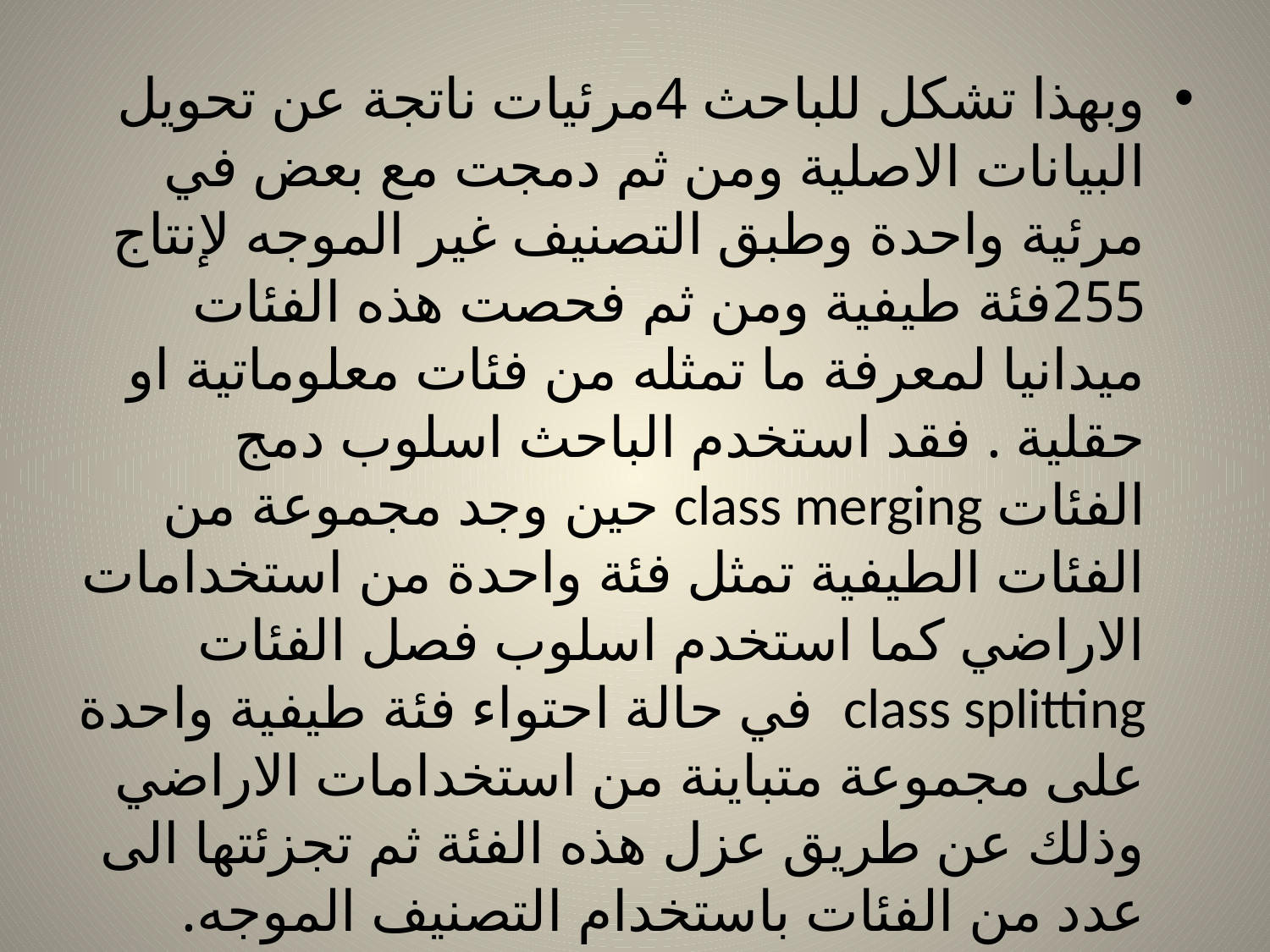

وبهذا تشكل للباحث 4مرئيات ناتجة عن تحويل البيانات الاصلية ومن ثم دمجت مع بعض في مرئية واحدة وطبق التصنيف غير الموجه لإنتاج 255فئة طيفية ومن ثم فحصت هذه الفئات ميدانيا لمعرفة ما تمثله من فئات معلوماتية او حقلية . فقد استخدم الباحث اسلوب دمج الفئات class merging حين وجد مجموعة من الفئات الطيفية تمثل فئة واحدة من استخدامات الاراضي كما استخدم اسلوب فصل الفئات class splitting  في حالة احتواء فئة طيفية واحدة على مجموعة متباينة من استخدامات الاراضي وذلك عن طريق عزل هذه الفئة ثم تجزئتها الى عدد من الفئات باستخدام التصنيف الموجه.